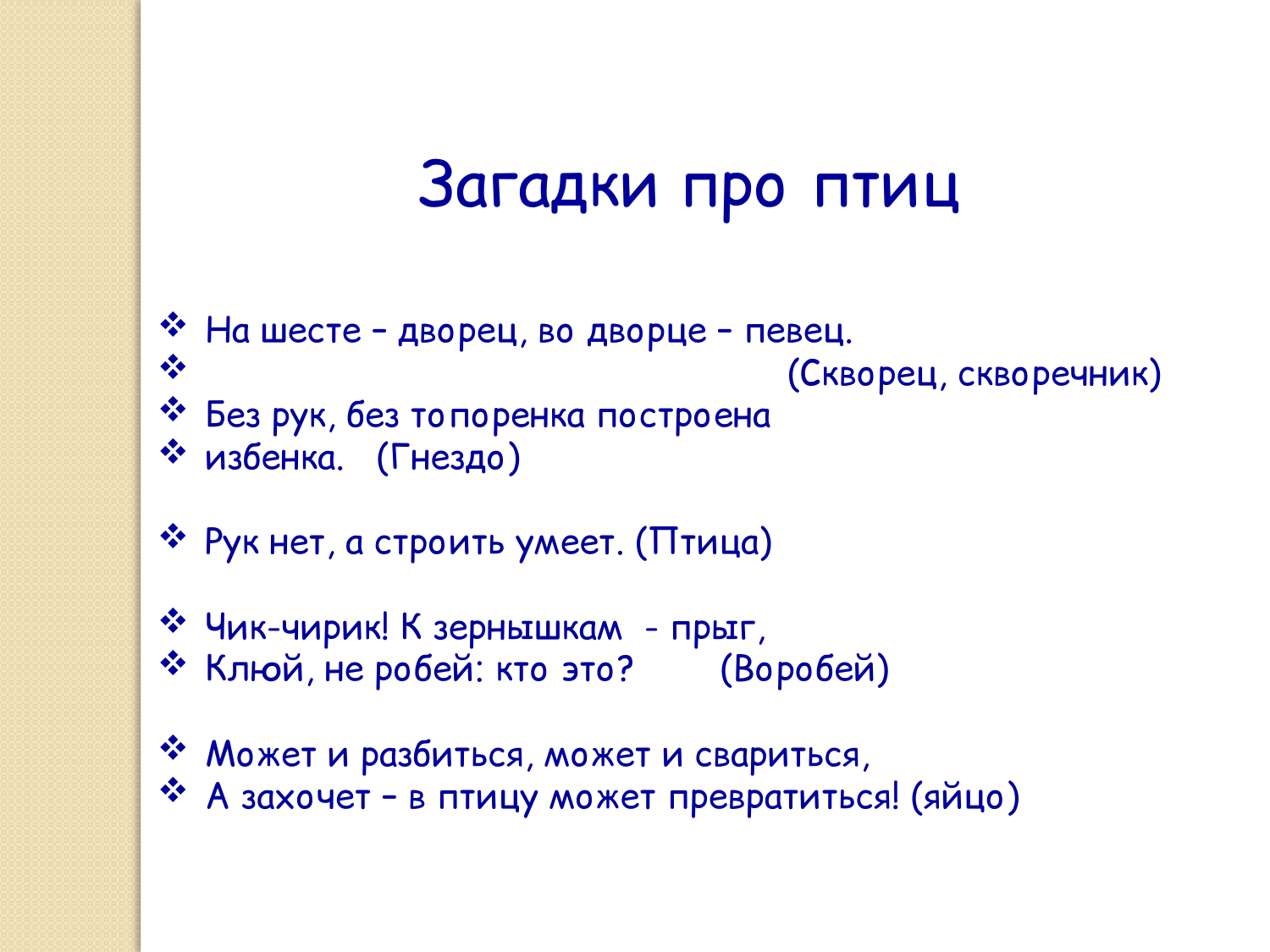

Загадки про птиц
На шесте – дворец, во дворце – певец.
                                                       (Скворец, скворечник)
Без рук, без топоренка построена
избенка.   (Гнездо)

Рук нет, а строить умеет. (Птица)

Чик-чирик! К зернышкам  - прыг,
Клюй, не робей: кто это?        (Воробей)

Может и разбиться, может и свариться,
А захочет – в птицу может превратиться! (яйцо)